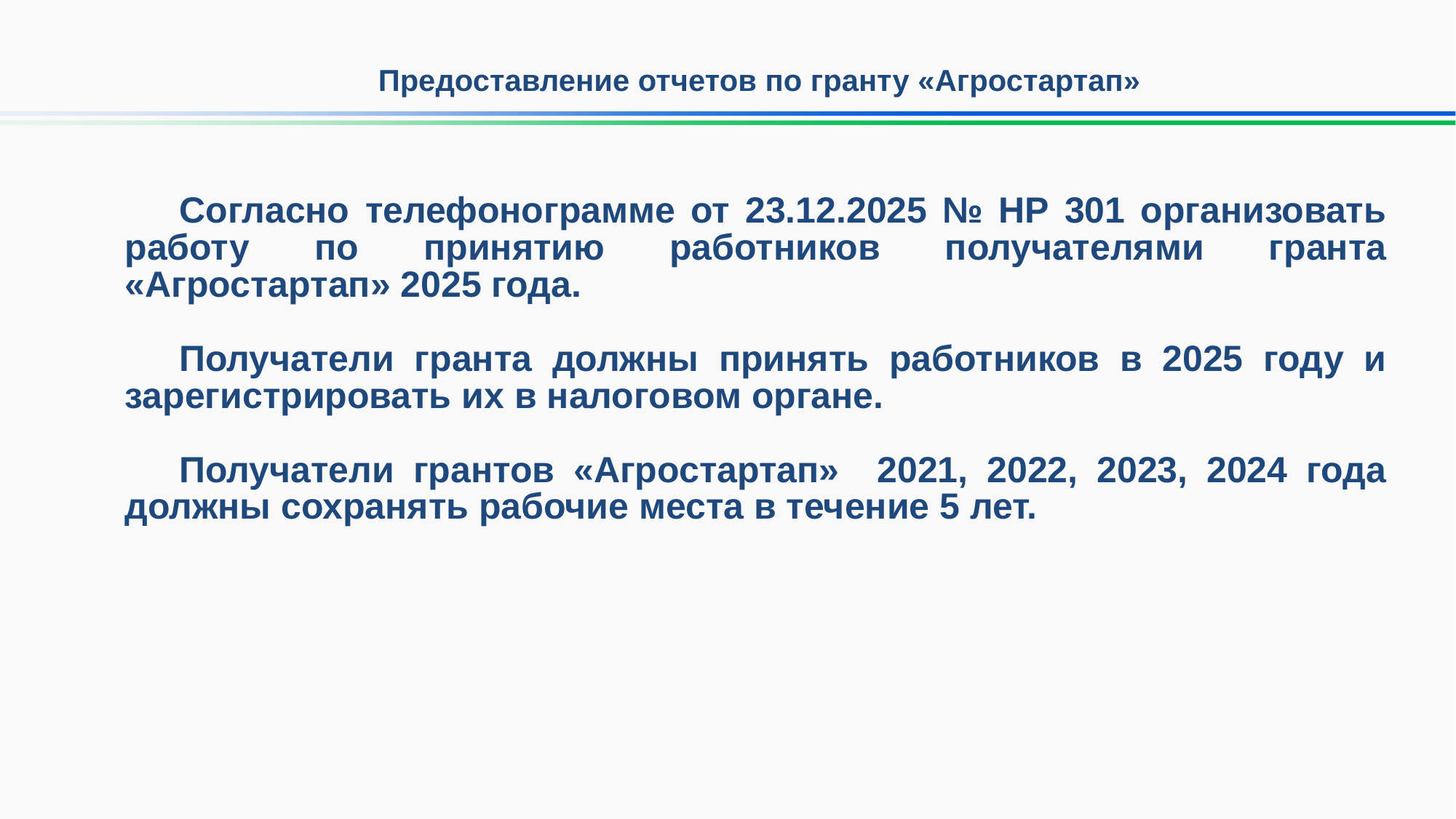

# Предоставление отчетов по гранту «Агростартап»

Согласно телефонограмме от 23.12.2025 № НР 301 организовать работу по принятию работников получателями гранта «Агростартап» 2025 года.

Получатели гранта должны принять работников в 2025 году и зарегистрировать их в налоговом органе.

Получатели грантов «Агростартап»  2021, 2022, 2023, 2024 года должны сохранять рабочие места в течение 5 лет.